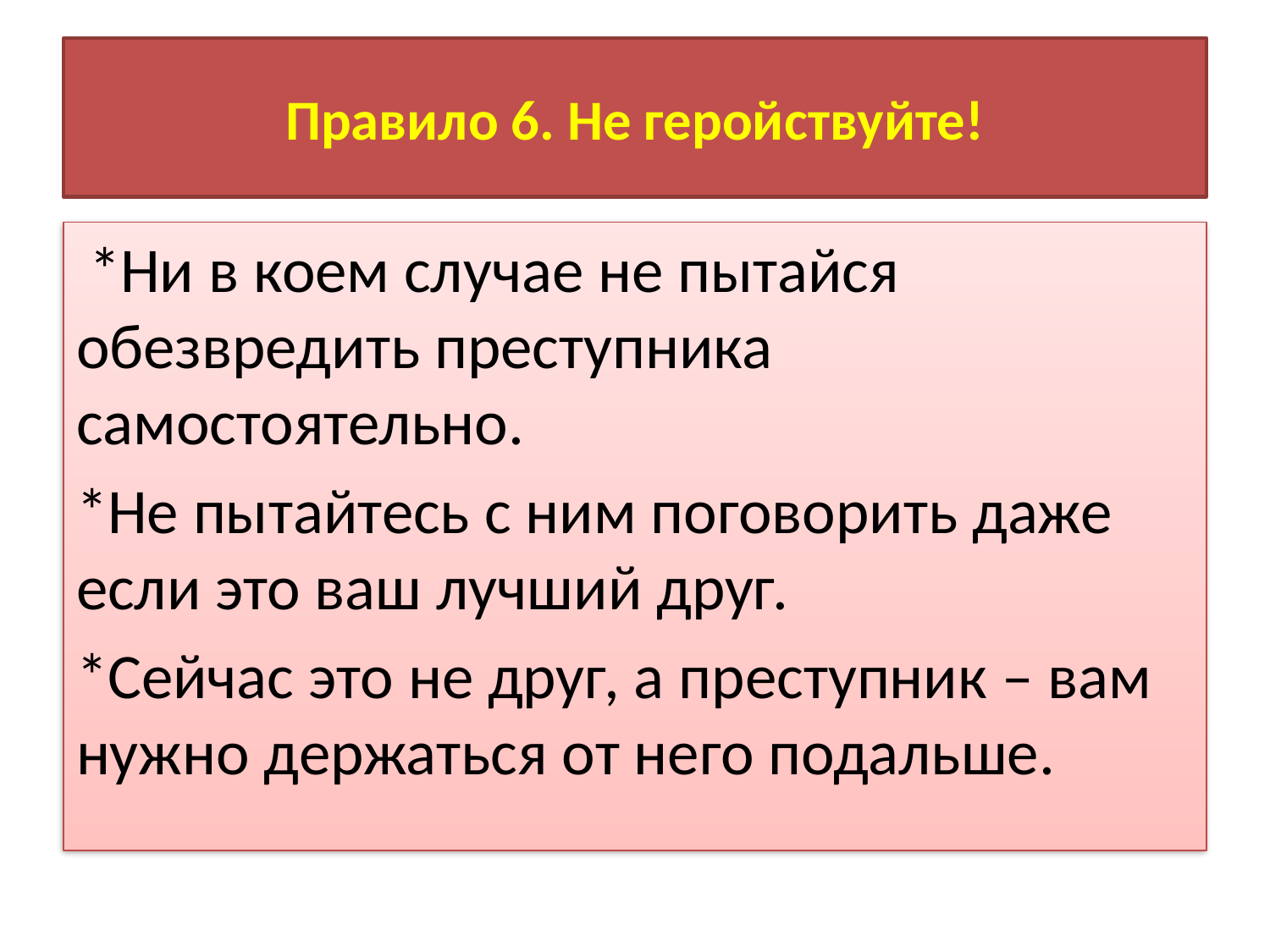

# Правило 6. Не геройствуйте!
 *Ни в коем случае не пытайся обезвредить преступника самостоятельно.
*Не пытайтесь с ним поговорить даже если это ваш лучший друг.
*Сейчас это не друг, а преступник – вам нужно держаться от него подальше.